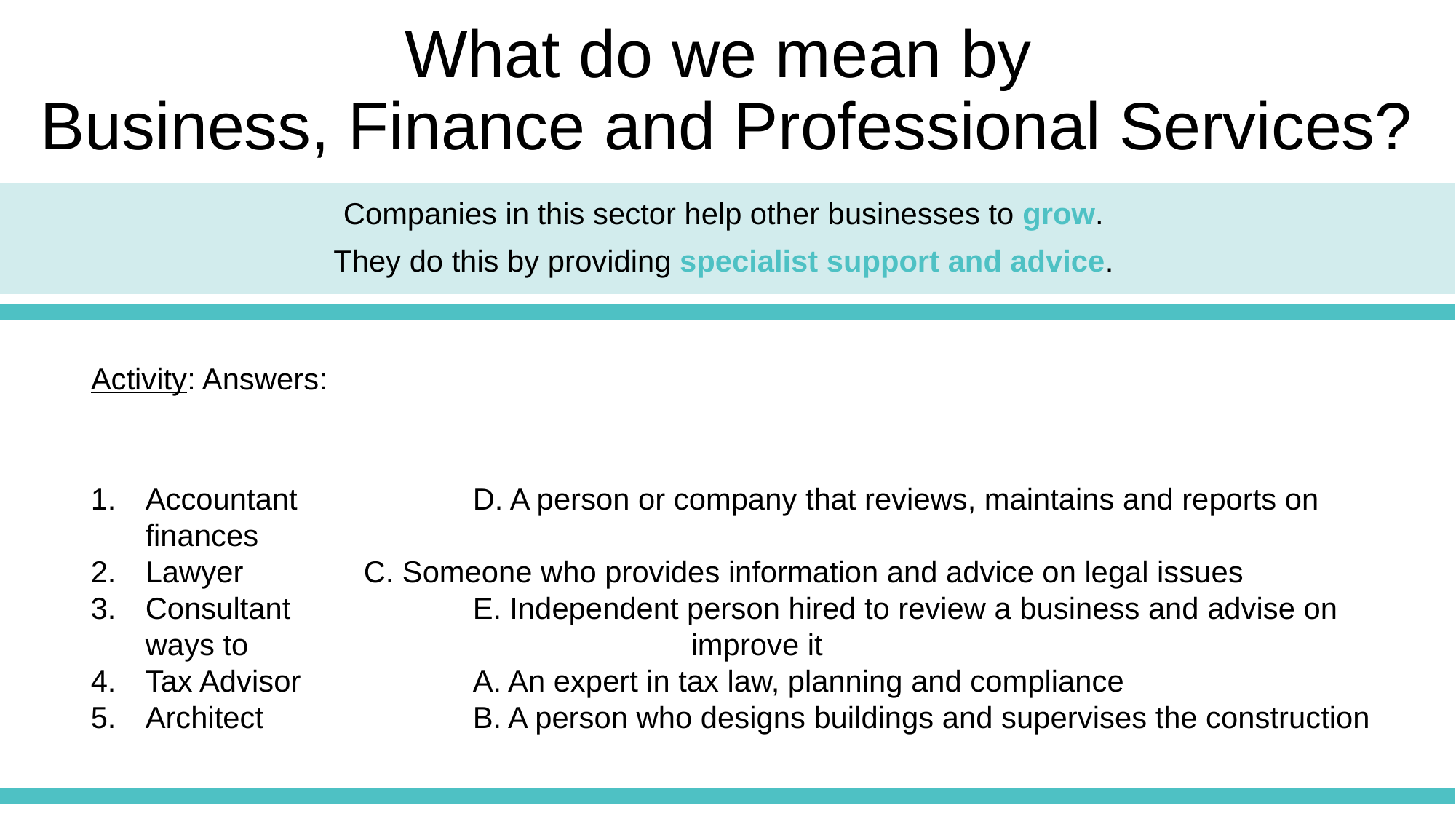

# What do we mean by Business, Finance and Professional Services?

Companies in this sector help other businesses to grow.
They do this by providing specialist support and advice.
Activity: Answers:

Accountant		D. A person or company that reviews, maintains and reports on finances
Lawyer		C. Someone who provides information and advice on legal issues
Consultant		E. Independent person hired to review a business and advise on ways to 				improve it
Tax Advisor		A. An expert in tax law, planning and compliance
Architect		B. A person who designs buildings and supervises the construction